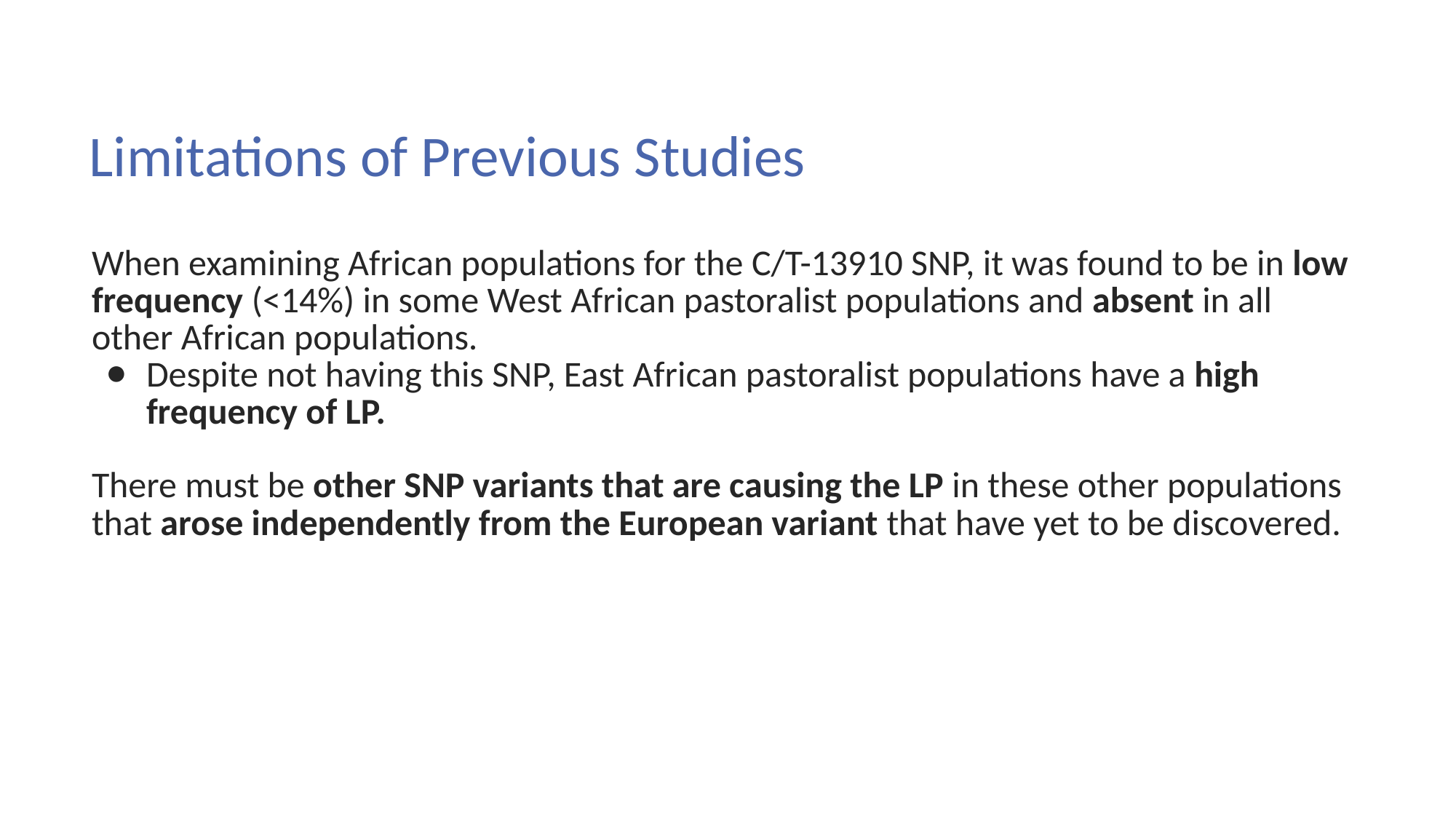

# Limitations of Previous Studies
When examining African populations for the C/T-13910 SNP, it was found to be in low frequency (<14%) in some West African pastoralist populations and absent in all other African populations.
Despite not having this SNP, East African pastoralist populations have a high frequency of LP.

There must be other SNP variants that are causing the LP in these other populations that arose independently from the European variant that have yet to be discovered.